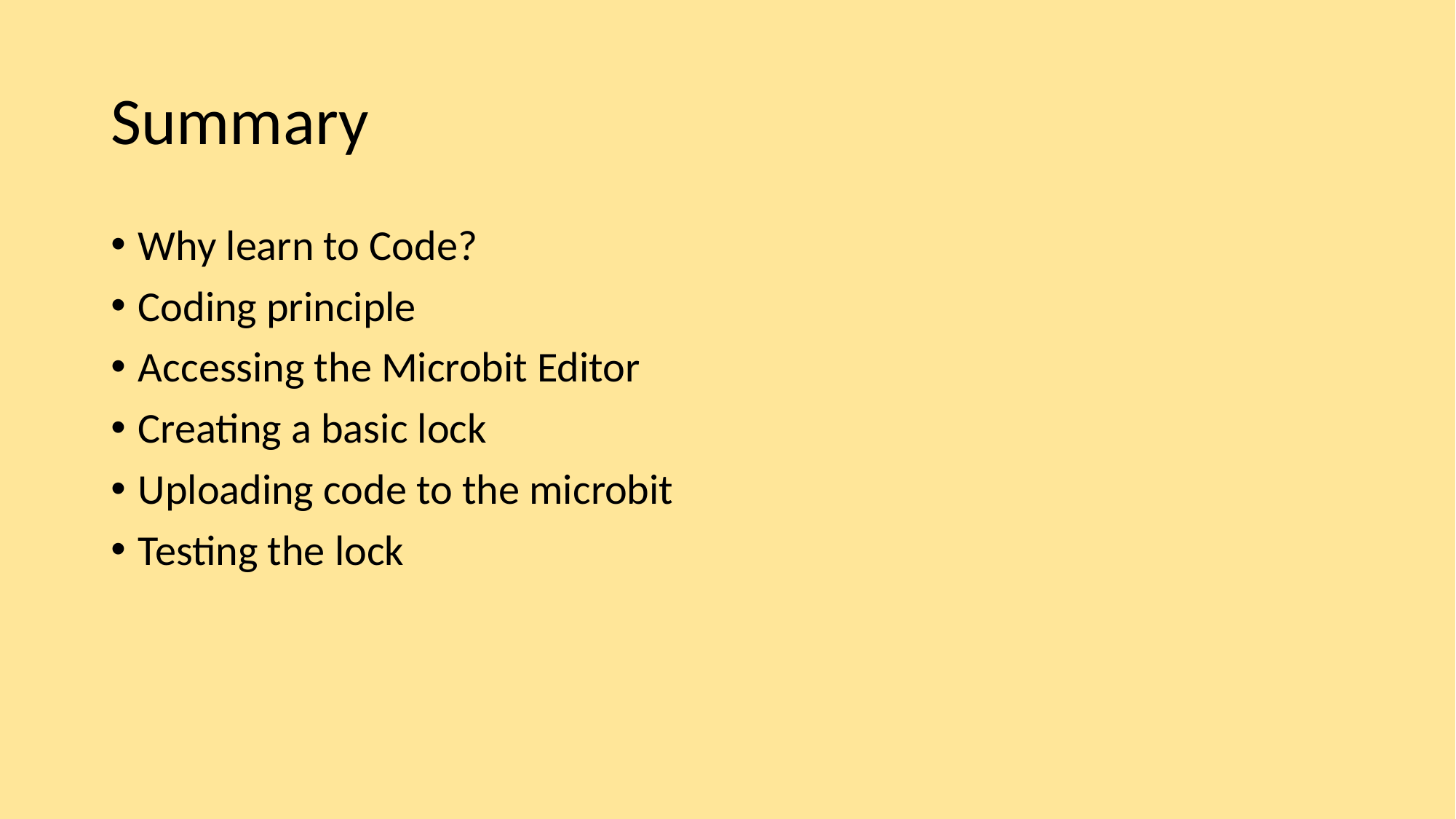

# Summary
Why learn to Code?
Coding principle
Accessing the Microbit Editor
Creating a basic lock
Uploading code to the microbit
Testing the lock